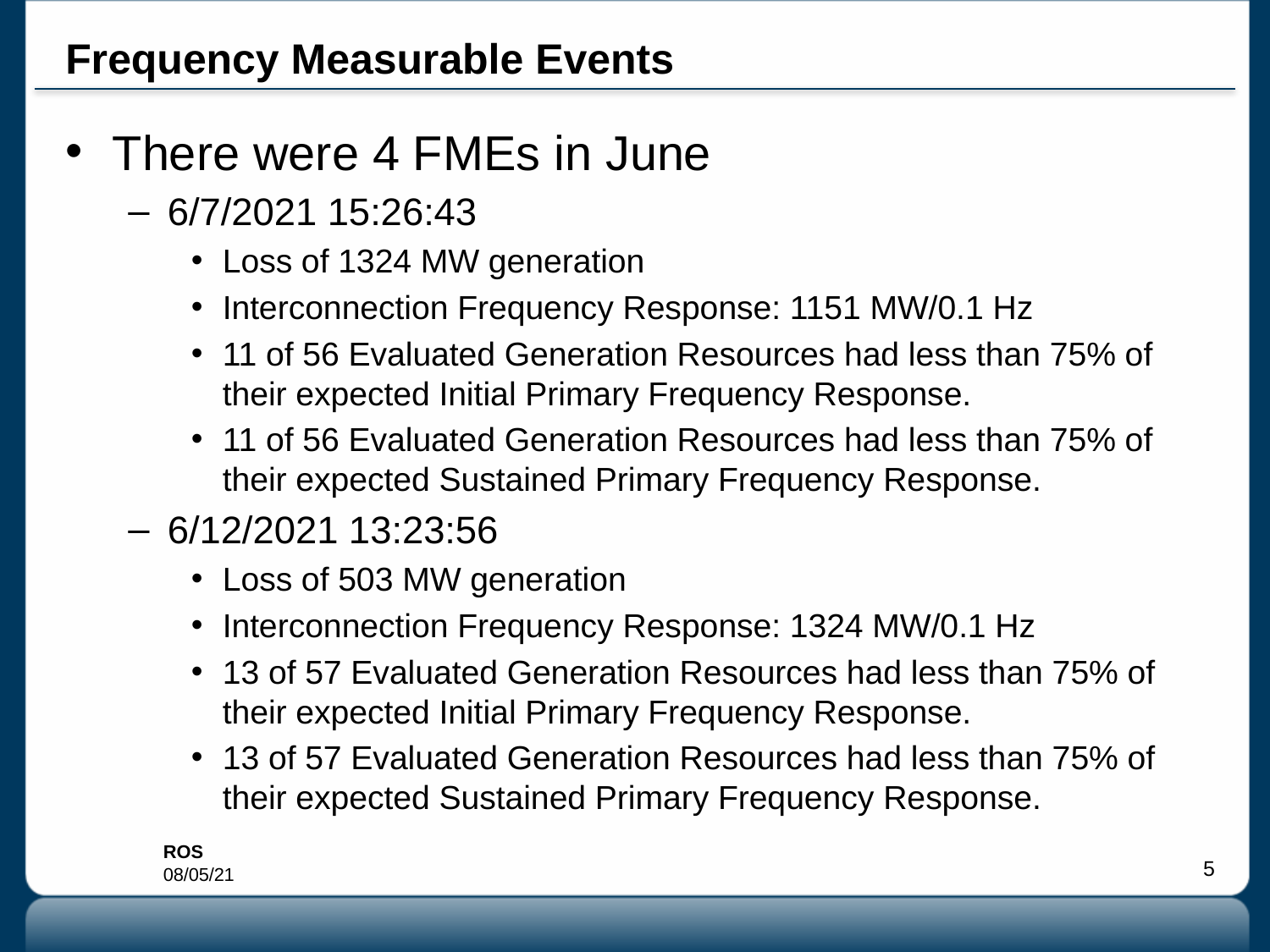

# Frequency Measurable Events
There were 4 FMEs in June
6/7/2021 15:26:43
Loss of 1324 MW generation
Interconnection Frequency Response: 1151 MW/0.1 Hz
11 of 56 Evaluated Generation Resources had less than 75% of their expected Initial Primary Frequency Response.
11 of 56 Evaluated Generation Resources had less than 75% of their expected Sustained Primary Frequency Response.
6/12/2021 13:23:56
Loss of 503 MW generation
Interconnection Frequency Response: 1324 MW/0.1 Hz
13 of 57 Evaluated Generation Resources had less than 75% of their expected Initial Primary Frequency Response.
13 of 57 Evaluated Generation Resources had less than 75% of their expected Sustained Primary Frequency Response.